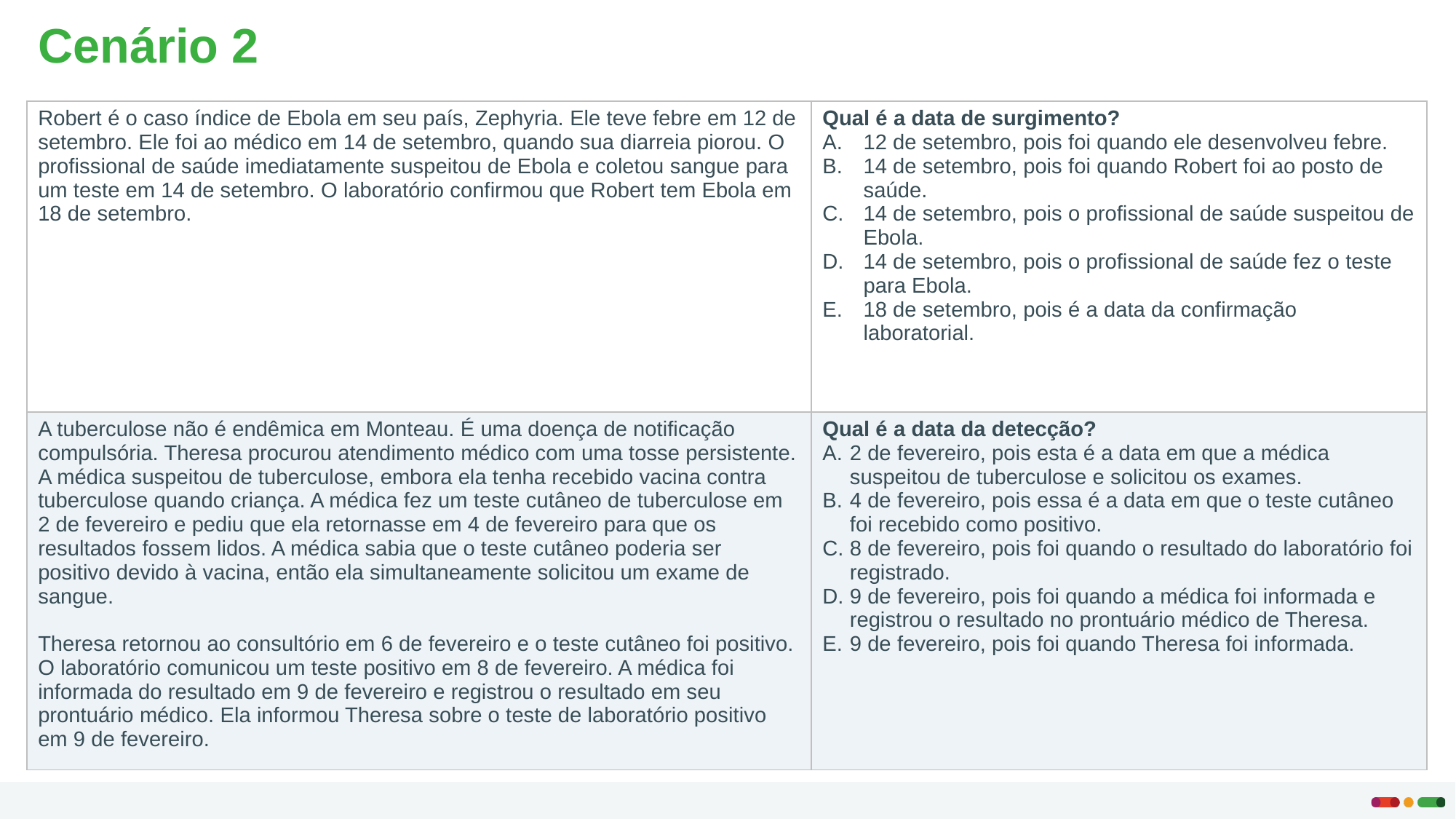

# Cenário 2
| Robert é o caso índice de Ebola em seu país, Zephyria. Ele teve febre em 12 de setembro. Ele foi ao médico em 14 de setembro, quando sua diarreia piorou. O profissional de saúde imediatamente suspeitou de Ebola e coletou sangue para um teste em 14 de setembro. O laboratório confirmou que Robert tem Ebola em 18 de setembro. | Qual é a data de surgimento? 12 de setembro, pois foi quando ele desenvolveu febre. 14 de setembro, pois foi quando Robert foi ao posto de saúde. 14 de setembro, pois o profissional de saúde suspeitou de Ebola. 14 de setembro, pois o profissional de saúde fez o teste para Ebola. 18 de setembro, pois é a data da confirmação laboratorial. |
| --- | --- |
| A tuberculose não é endêmica em Monteau. É uma doença de notificação compulsória. Theresa procurou atendimento médico com uma tosse persistente. A médica suspeitou de tuberculose, embora ela tenha recebido vacina contra tuberculose quando criança. A médica fez um teste cutâneo de tuberculose em 2 de fevereiro e pediu que ela retornasse em 4 de fevereiro para que os resultados fossem lidos. A médica sabia que o teste cutâneo poderia ser positivo devido à vacina, então ela simultaneamente solicitou um exame de sangue. Theresa retornou ao consultório em 6 de fevereiro e o teste cutâneo foi positivo. O laboratório comunicou um teste positivo em 8 de fevereiro. A médica foi informada do resultado em 9 de fevereiro e registrou o resultado em seu prontuário médico. Ela informou Theresa sobre o teste de laboratório positivo em 9 de fevereiro. | Qual é a data da detecção? 2 de fevereiro, pois esta é a data em que a médica suspeitou de tuberculose e solicitou os exames. 4 de fevereiro, pois essa é a data em que o teste cutâneo foi recebido como positivo.  8 de fevereiro, pois foi quando o resultado do laboratório foi registrado. 9 de fevereiro, pois foi quando a médica foi informada e registrou o resultado no prontuário médico de Theresa. 9 de fevereiro, pois foi quando Theresa foi informada. |